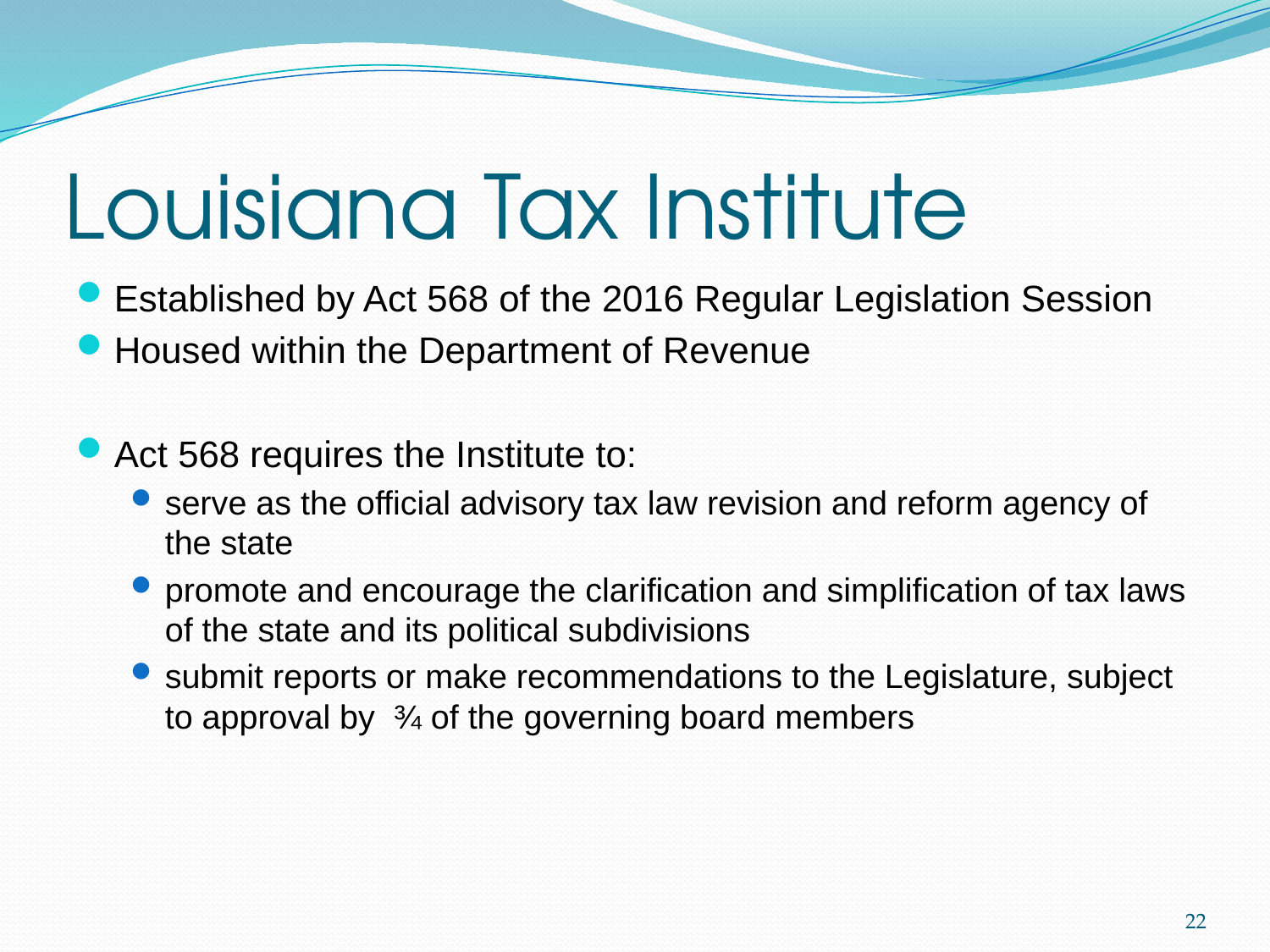

# Louisiana Tax Institute
Established by Act 568 of the 2016 Regular Legislation Session
Housed within the Department of Revenue

Act 568 requires the Institute to:
serve as the official advisory tax law revision and reform agency of the state
promote and encourage the clarification and simplification of tax laws of the state and its political subdivisions
submit reports or make recommendations to the Legislature, subject to approval by  ¾ of the governing board members

22